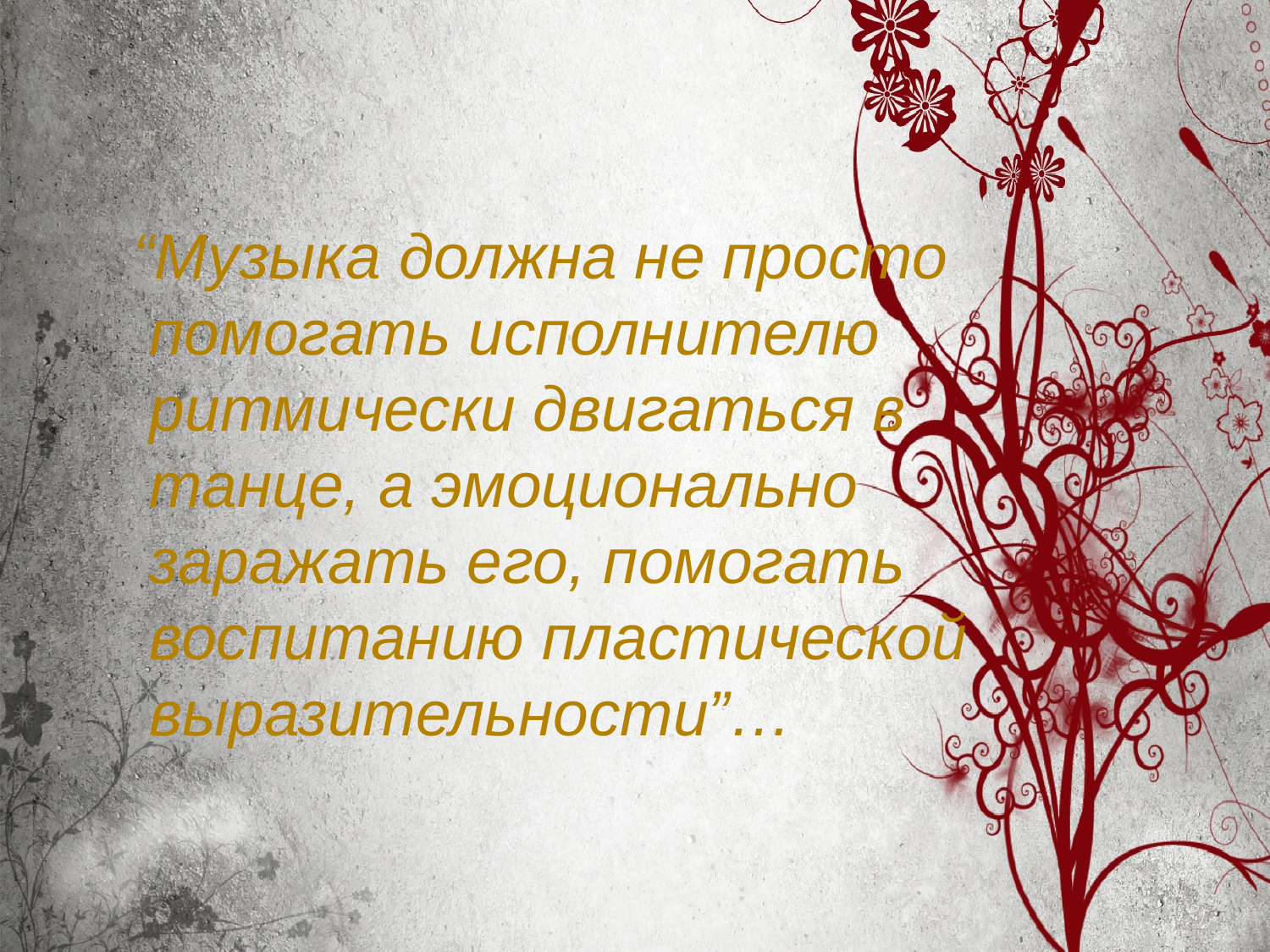

“Музыка должна не просто помогать исполнителю ритмически двигаться в танце, а эмоционально заражать его, помогать воспитанию пластической выразительности”…